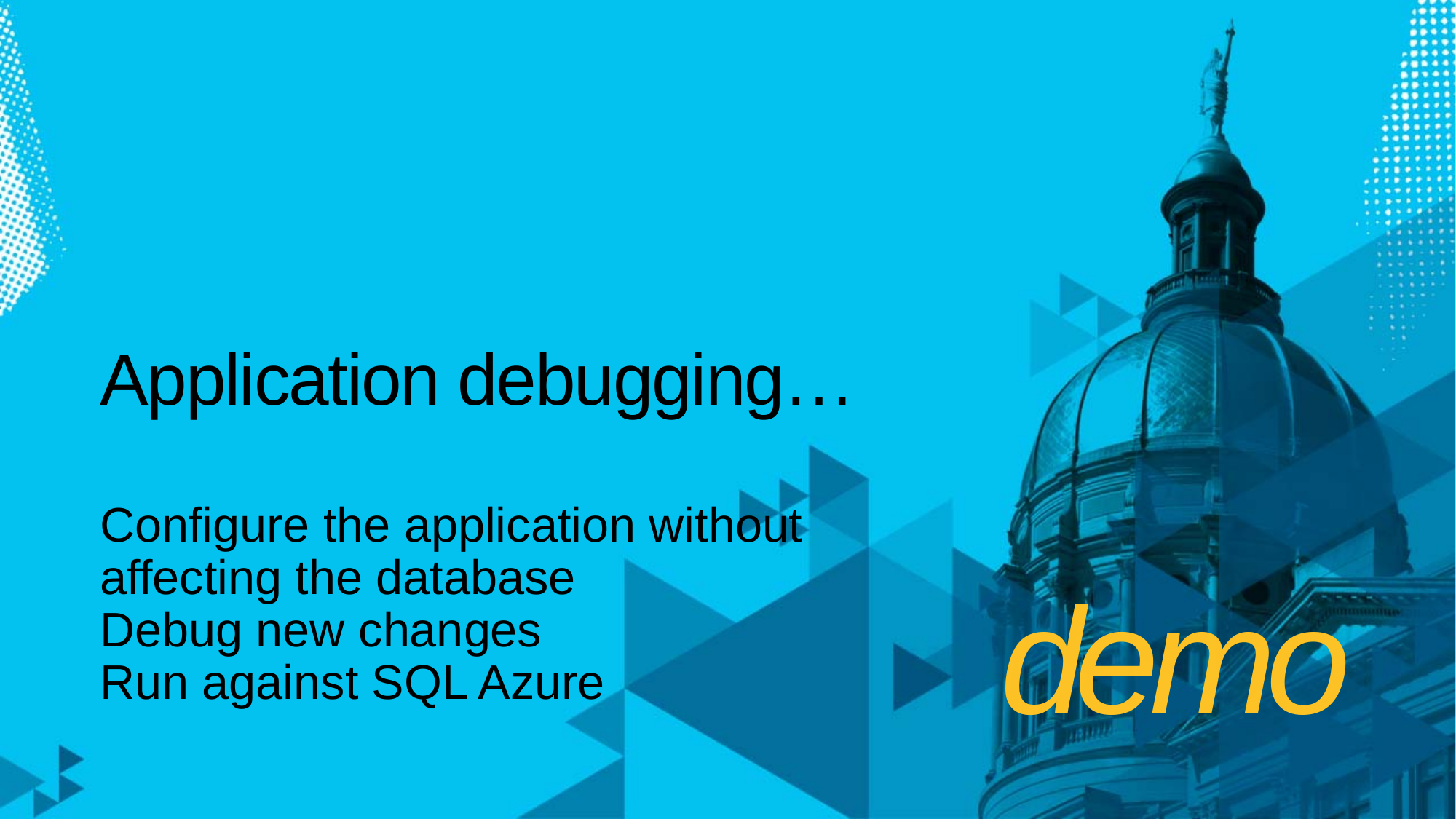

# Application debugging…
Configure the application without
affecting the database
Debug new changes
Run against SQL Azure
demo